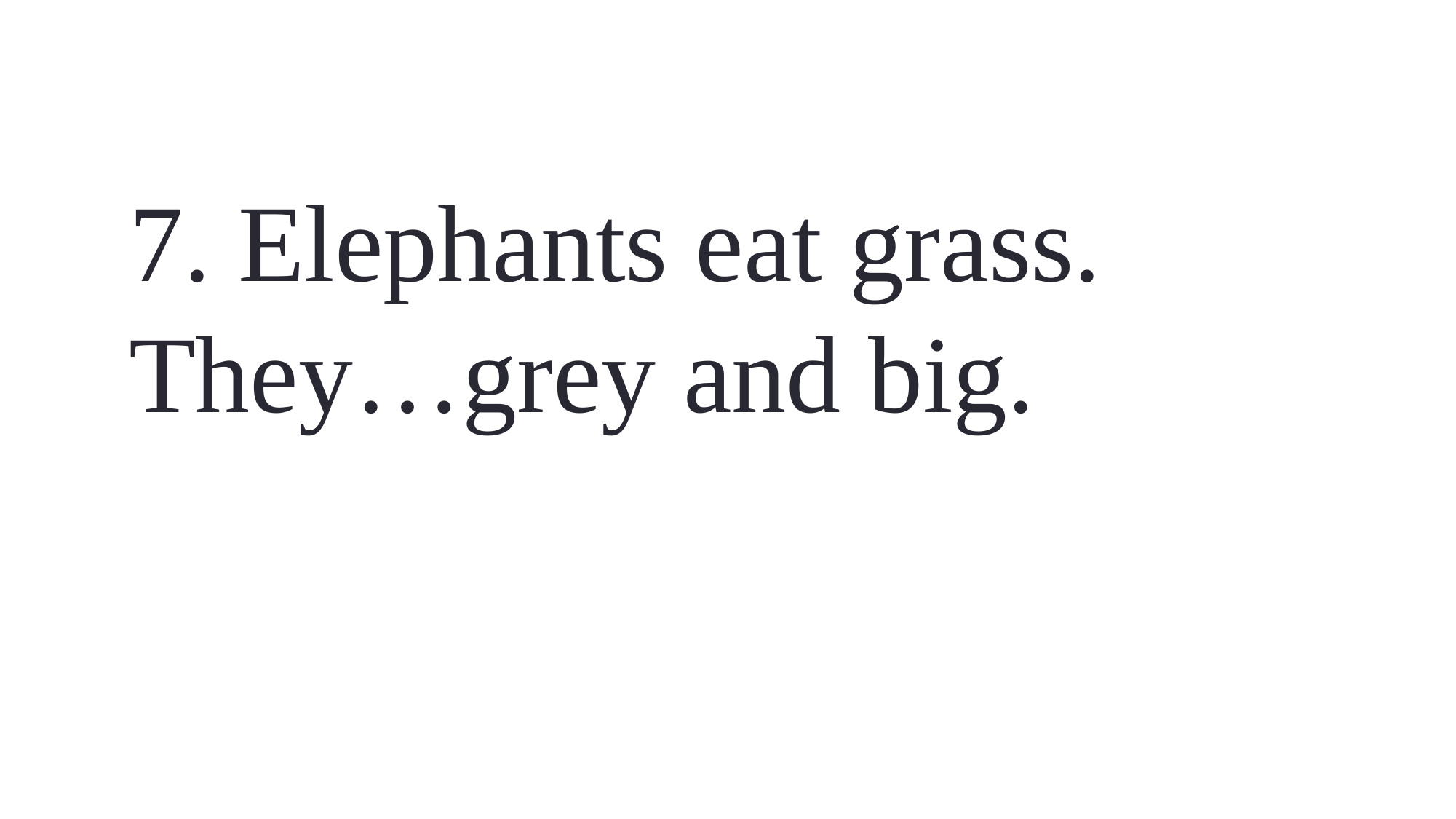

7. Elephants eat grass. They…grey and big.